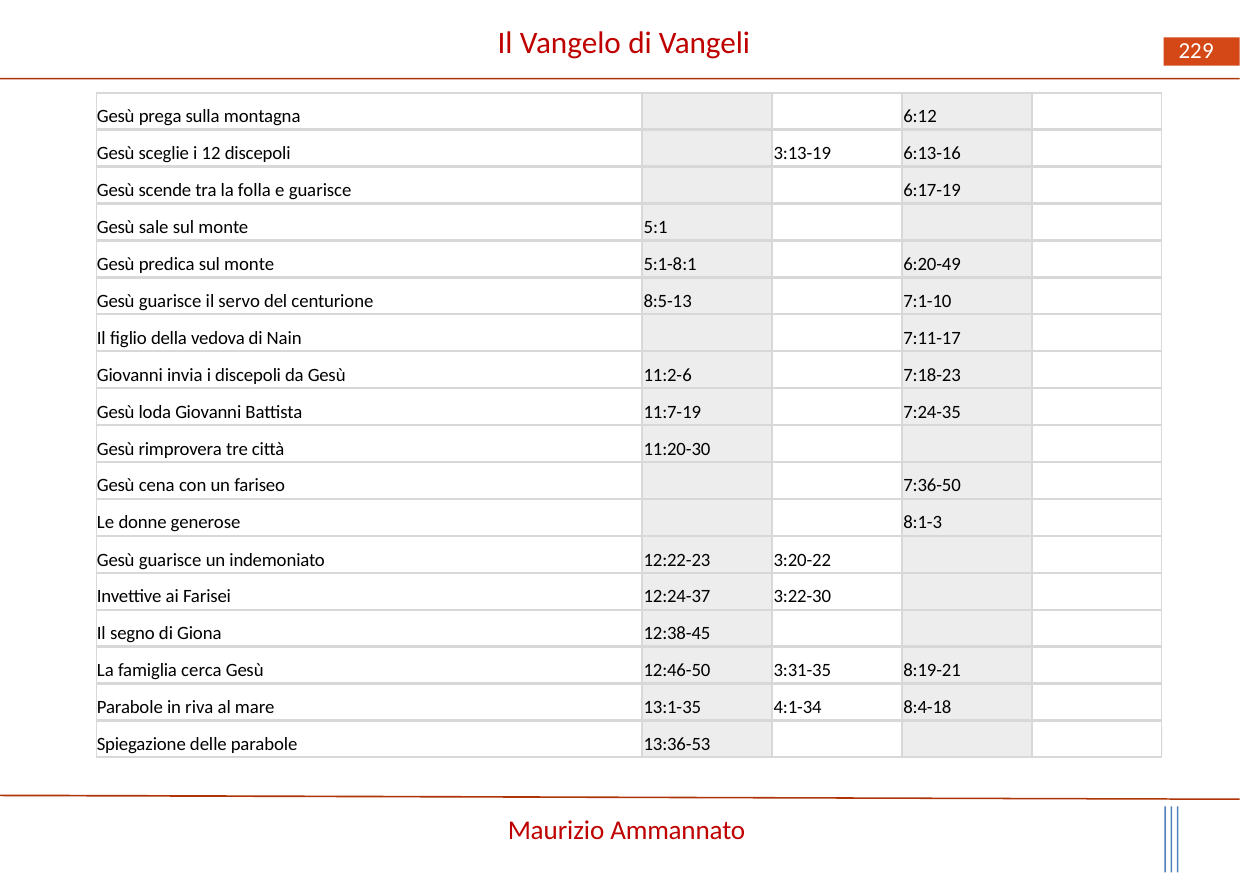

Il Vangelo di Vangeli
229

| Gesù prega sulla montagna |  |  | 6:12 |  |
| --- | --- | --- | --- | --- |
| Gesù sceglie i 12 discepoli |  | 3:13-19 | 6:13-16 |  |
| Gesù scende tra la folla e guarisce |  |  | 6:17-19 |  |
| Gesù sale sul monte | 5:1 |  |  |  |
| Gesù predica sul monte | 5:1-8:1 |  | 6:20-49 |  |
| Gesù guarisce il servo del centurione | 8:5-13 |  | 7:1-10 |  |
| Il figlio della vedova di Nain |  |  | 7:11-17 |  |
| Giovanni invia i discepoli da Gesù | 11:2-6 |  | 7:18-23 |  |
| Gesù loda Giovanni Battista | 11:7-19 |  | 7:24-35 |  |
| Gesù rimprovera tre città | 11:20-30 |  |  |  |
| Gesù cena con un fariseo |  |  | 7:36-50 |  |
| Le donne generose |  |  | 8:1-3 |  |
| Gesù guarisce un indemoniato | 12:22-23 | 3:20-22 |  |  |
| Invettive ai Farisei | 12:24-37 | 3:22-30 |  |  |
| Il segno di Giona | 12:38-45 |  |  |  |
| La famiglia cerca Gesù | 12:46-50 | 3:31-35 | 8:19-21 |  |
| Parabole in riva al mare | 13:1-35 | 4:1-34 | 8:4-18 |  |
| Spiegazione delle parabole | 13:36-53 |  |  |  |

Maurizio Ammannato